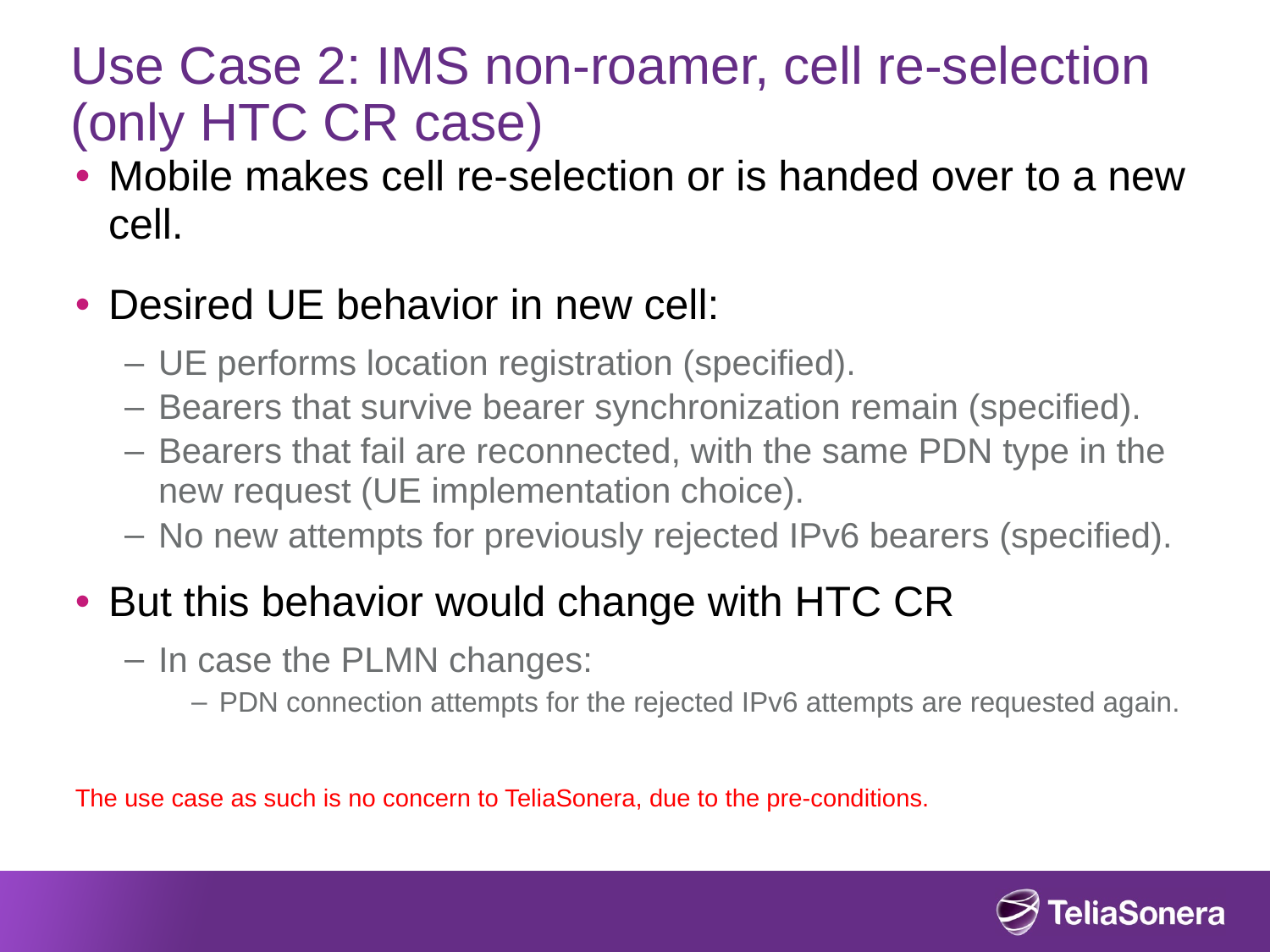

# Use Case 2: IMS non-roamer, cell re-selection (only HTC CR case)
Mobile makes cell re-selection or is handed over to a new cell.
Desired UE behavior in new cell:
UE performs location registration (specified).
Bearers that survive bearer synchronization remain (specified).
Bearers that fail are reconnected, with the same PDN type in the new request (UE implementation choice).
No new attempts for previously rejected IPv6 bearers (specified).
But this behavior would change with HTC CR
In case the PLMN changes:
PDN connection attempts for the rejected IPv6 attempts are requested again.

The use case as such is no concern to TeliaSonera, due to the pre-conditions.